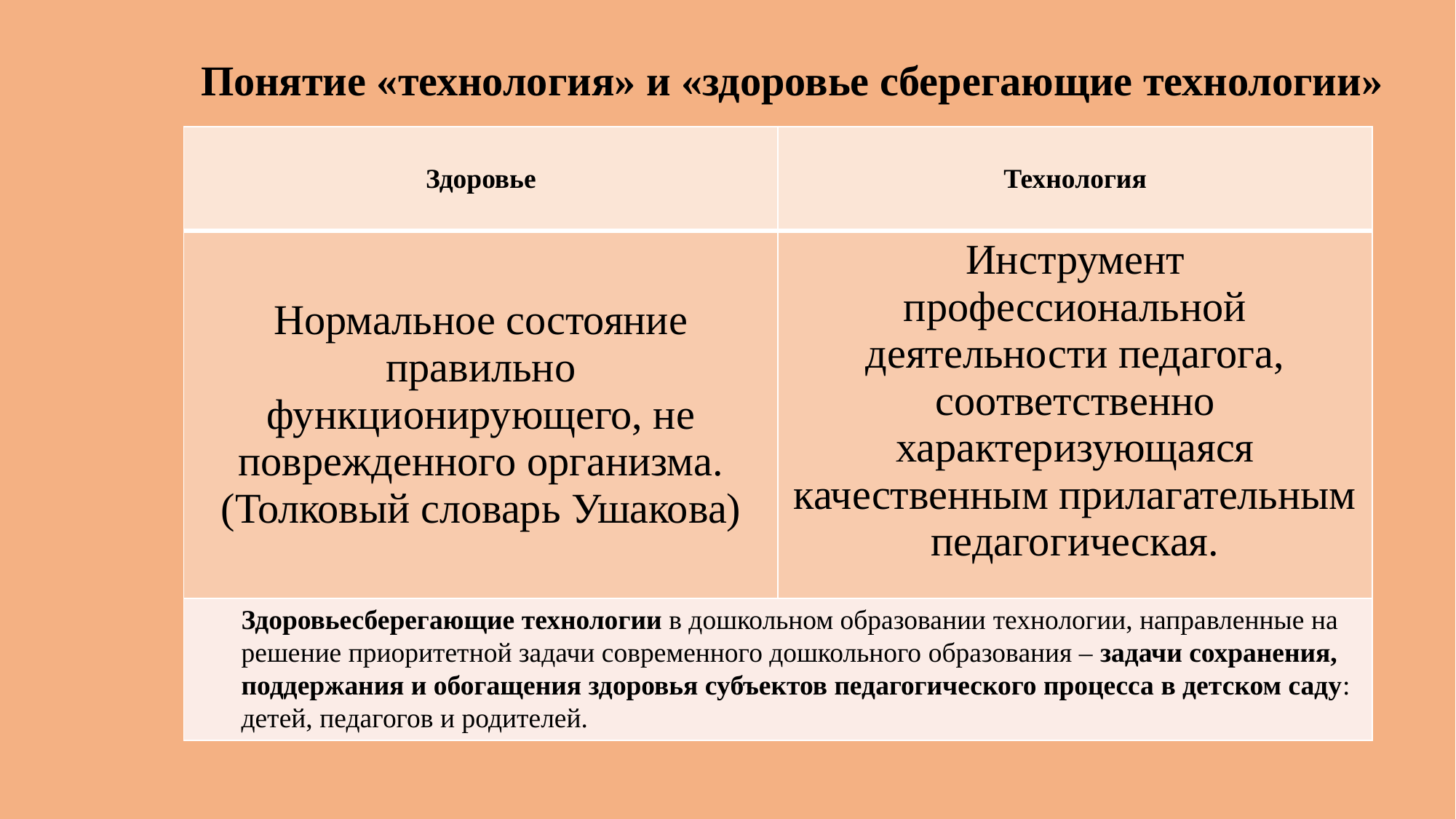

Понятие «технология» и «здоровье сберегающие технологии»
| Здоровье | Технология |
| --- | --- |
| Нормальное состояние правильно функционирующего, не поврежденного организма.(Толковый словарь Ушакова) | Инструмент профессиональной деятельности педагога, соответственно характеризующаяся качественным прилагательным педагогическая. |
|  |  |
Здоровьесберегающие технологии в дошкольном образовании технологии, направленные на решение приоритетной задачи современного дошкольного образования – задачи сохранения, поддержания и обогащения здоровья субъектов педагогического процесса в детском саду: детей, педагогов и родителей.